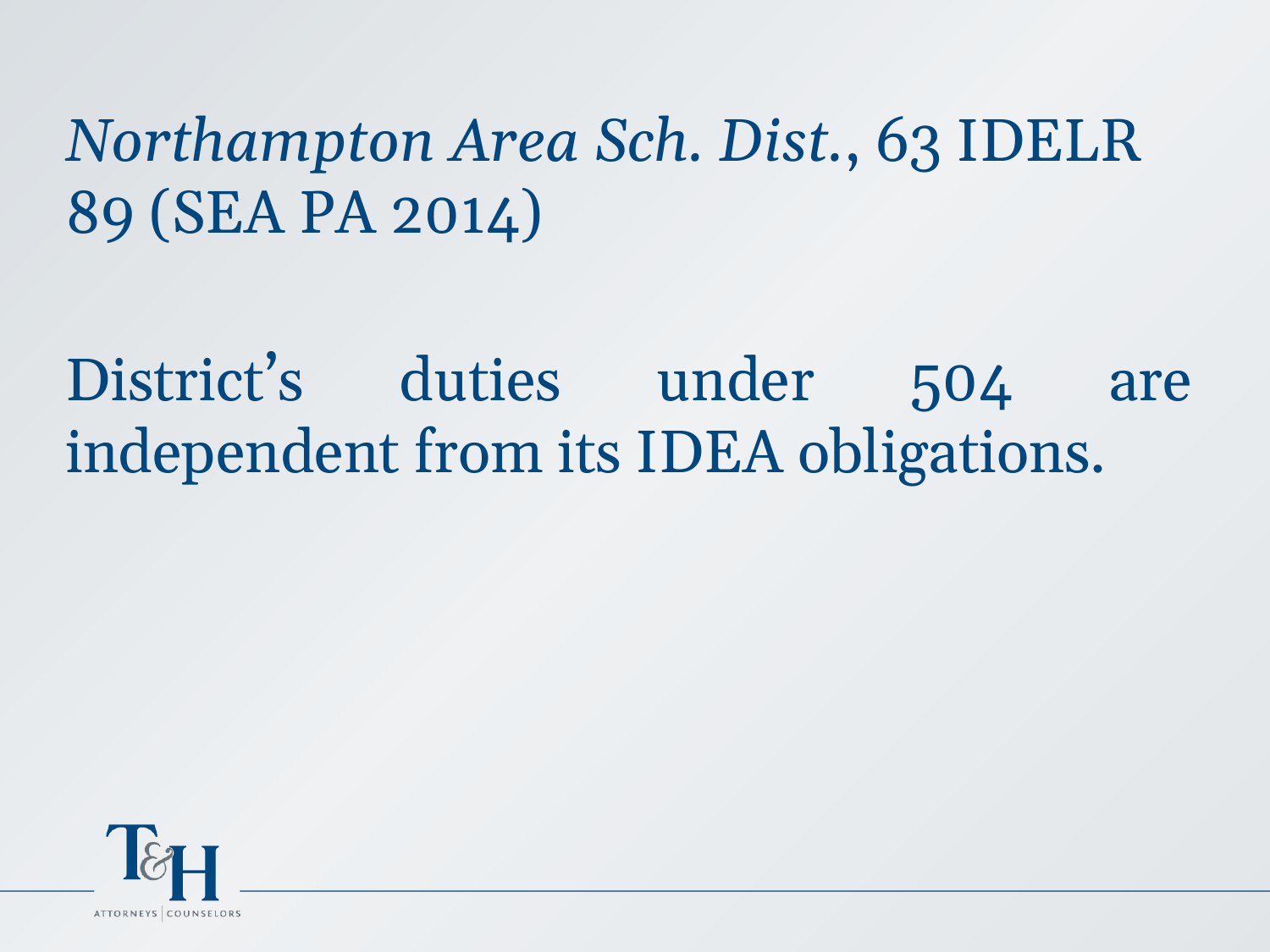

Northampton Area Sch. Dist., 63 IDELR 89 (SEA PA 2014)

District’s duties under 504 are independent from its IDEA obligations.